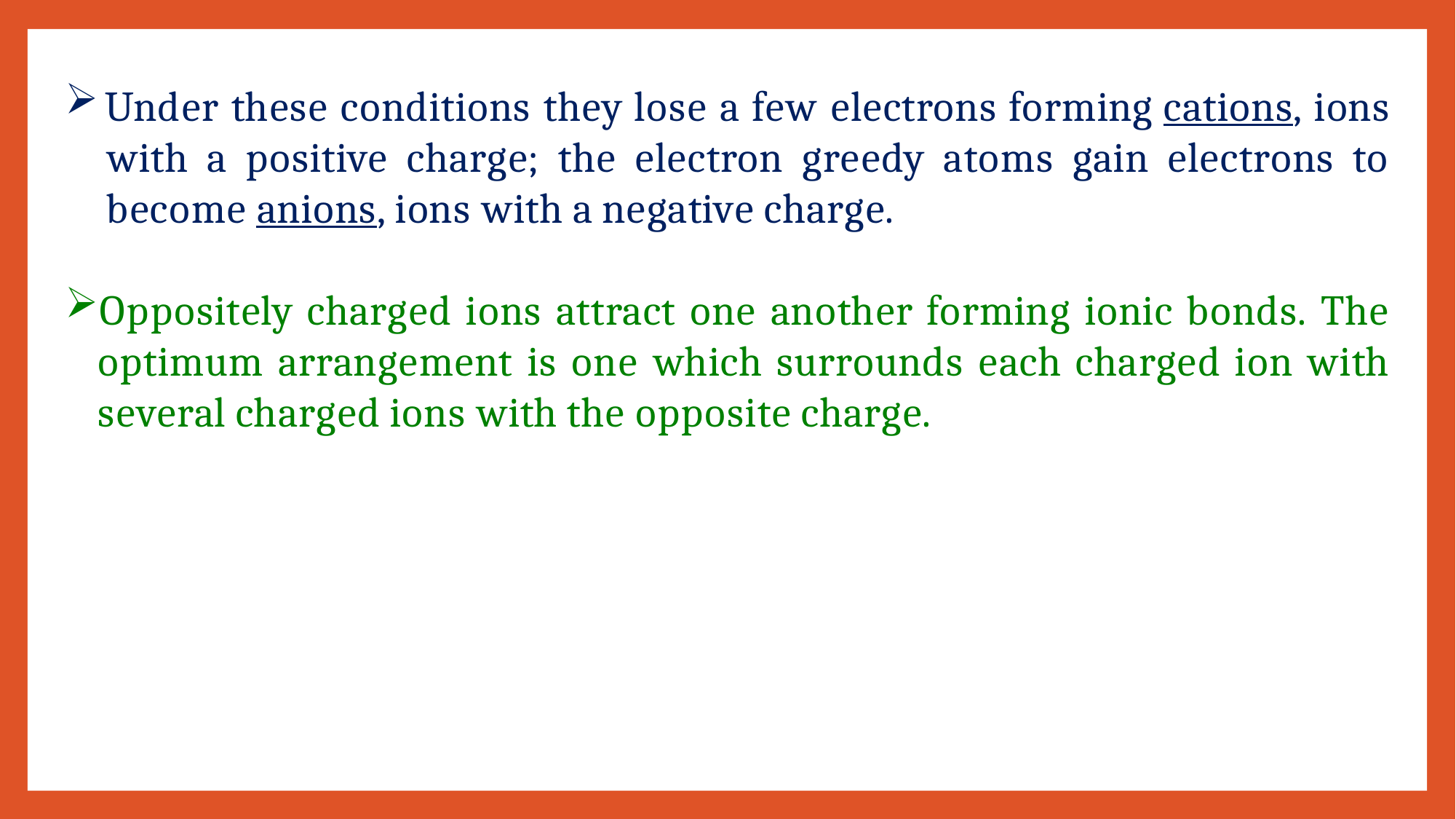

Under these conditions they lose a few electrons forming cations, ions with a positive charge; the electron greedy atoms gain electrons to become anions, ions with a negative charge.

Oppositely charged ions attract one another forming ionic bonds. The optimum arrangement is one which surrounds each charged ion with several charged ions with the opposite charge.